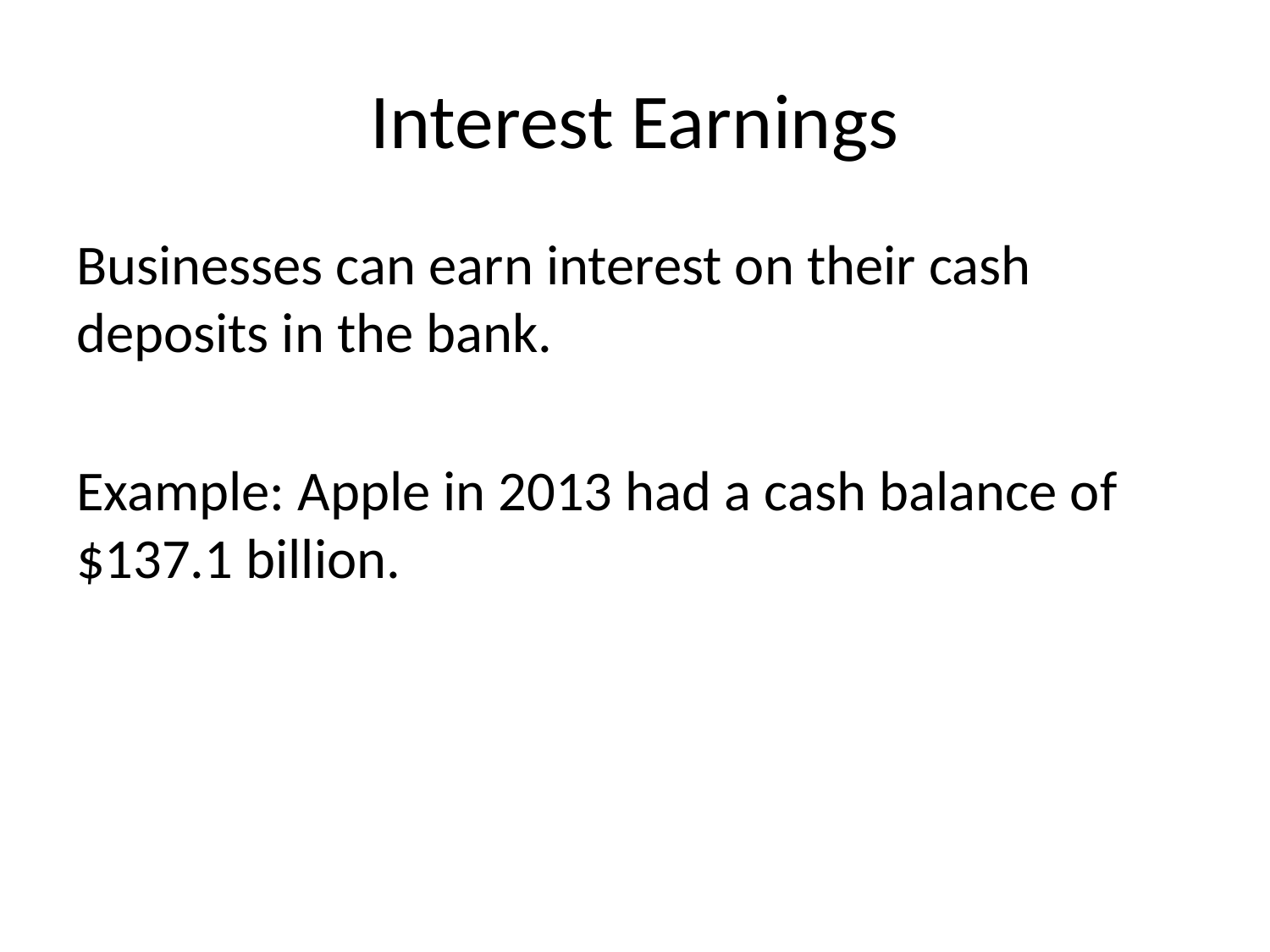

# Interest Earnings
Businesses can earn interest on their cash deposits in the bank.

Example: Apple in 2013 had a cash balance of $137.1 billion.